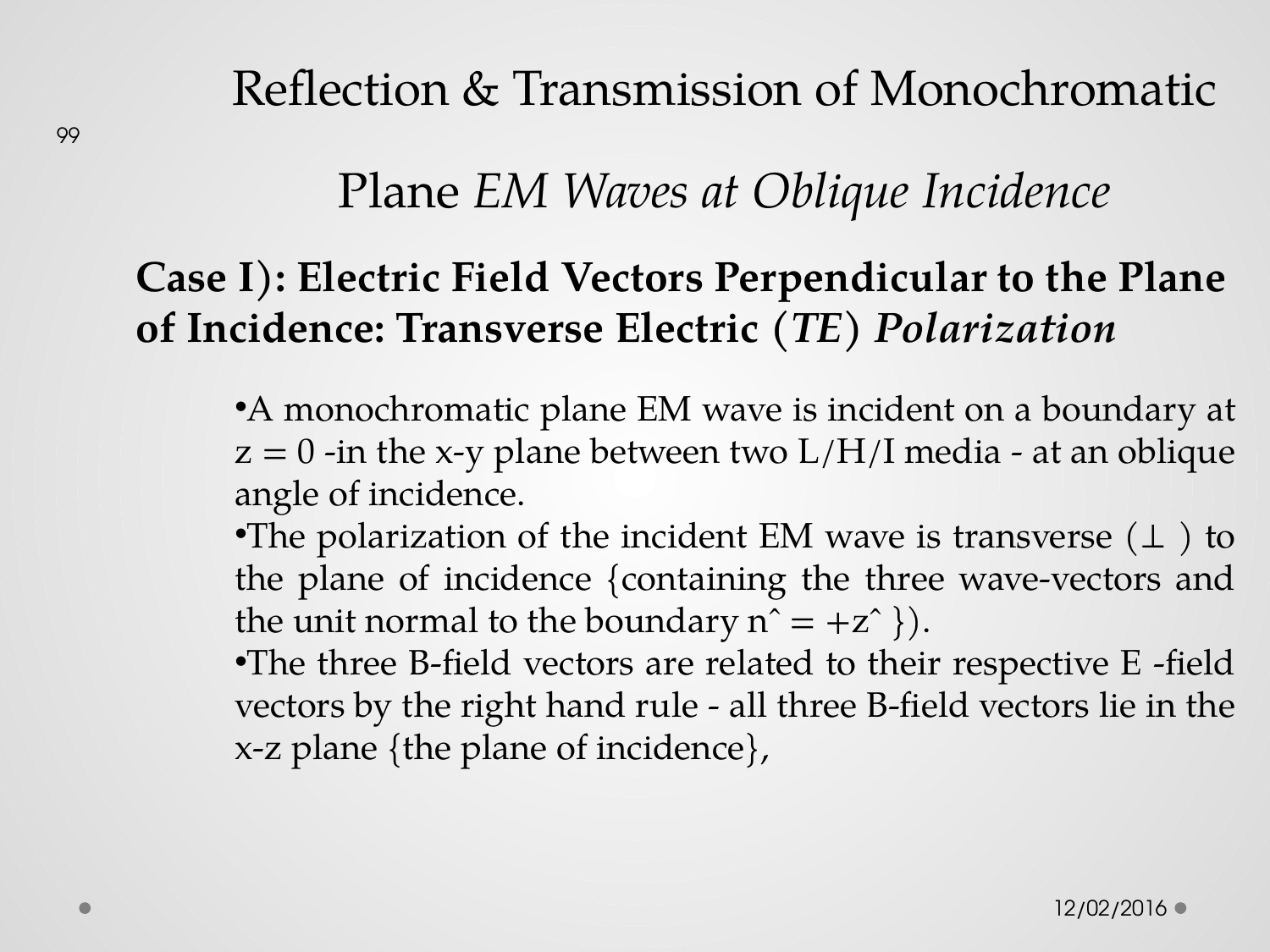

# Reflection & Transmission of Monochromatic Plane EM Waves at Oblique Incidence
99
Case I): Electric Field Vectors Perpendicular to the Plane of Incidence: Transverse Electric (TE) Polarization
A monochromatic plane EM wave is incident on a boundary at z = 0 -in the x-y plane between two L/H/I media - at an oblique angle of incidence.
The polarization of the incident EM wave is transverse (⊥ ) to the plane of incidence {containing the three wave-vectors and the unit normal to the boundary nˆ = +zˆ }).
The three B-field vectors are related to their respective E -field vectors by the right hand rule - all three B-field vectors lie in the x-z plane {the plane of incidence},
12/02/2016